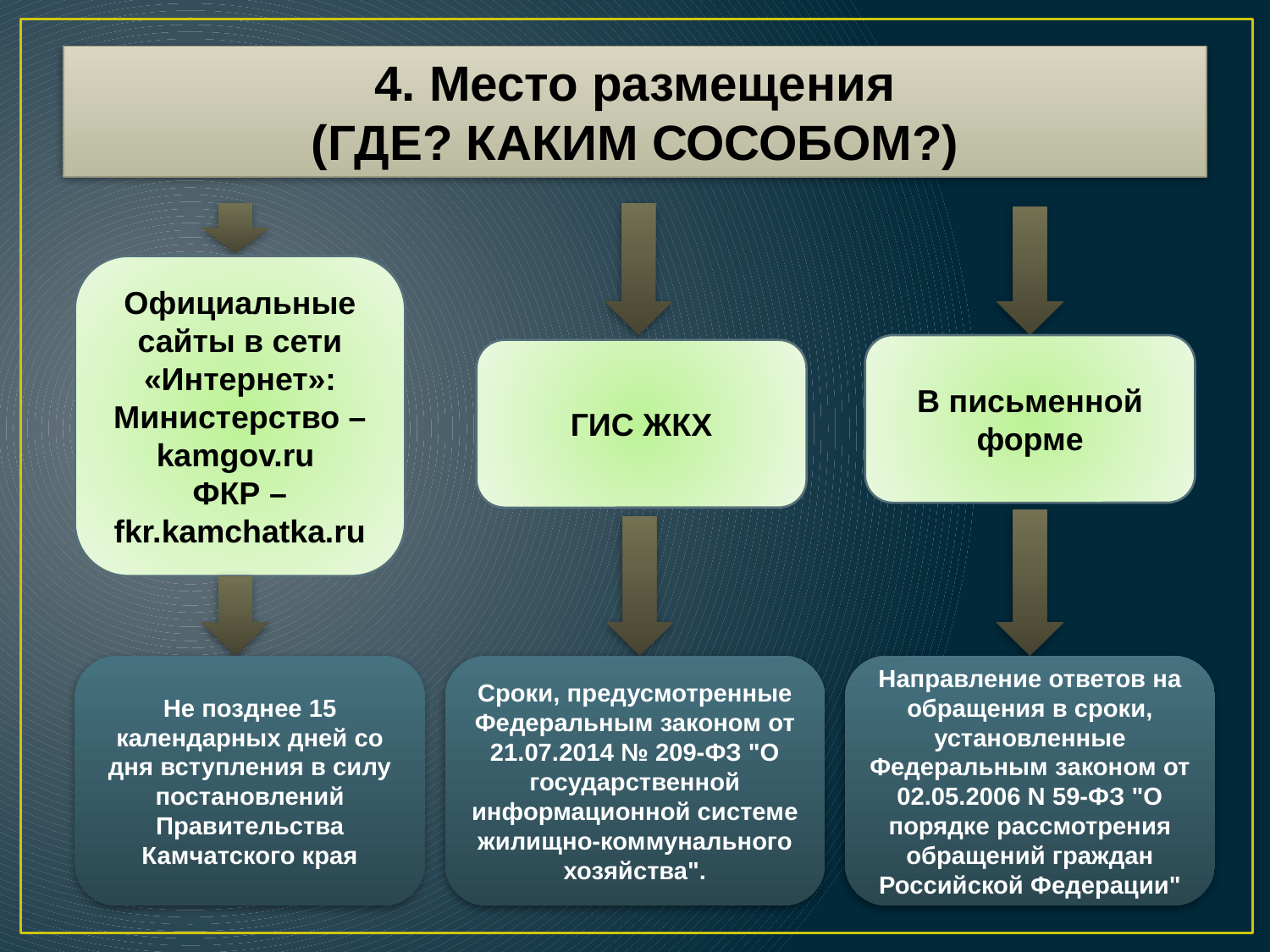

# 4. Место размещения (ГДЕ? КАКИМ СОСОБОМ?)

Официальные сайты в сети «Интернет»:
Министерство – kamgov.ru
ФКР – fkr.kamchatka.ru
В письменной форме
ГИС ЖКХ

Не позднее 15 календарных дней со дня вступления в силу постановлений Правительства Камчатского края
Сроки, предусмотренные Федеральным законом от 21.07.2014 № 209-ФЗ "О государственной информационной системе жилищно-коммунального хозяйства".
Направление ответов на обращения в сроки, установленные Федеральным законом от 02.05.2006 N 59-ФЗ "О порядке рассмотрения обращений граждан Российской Федерации"